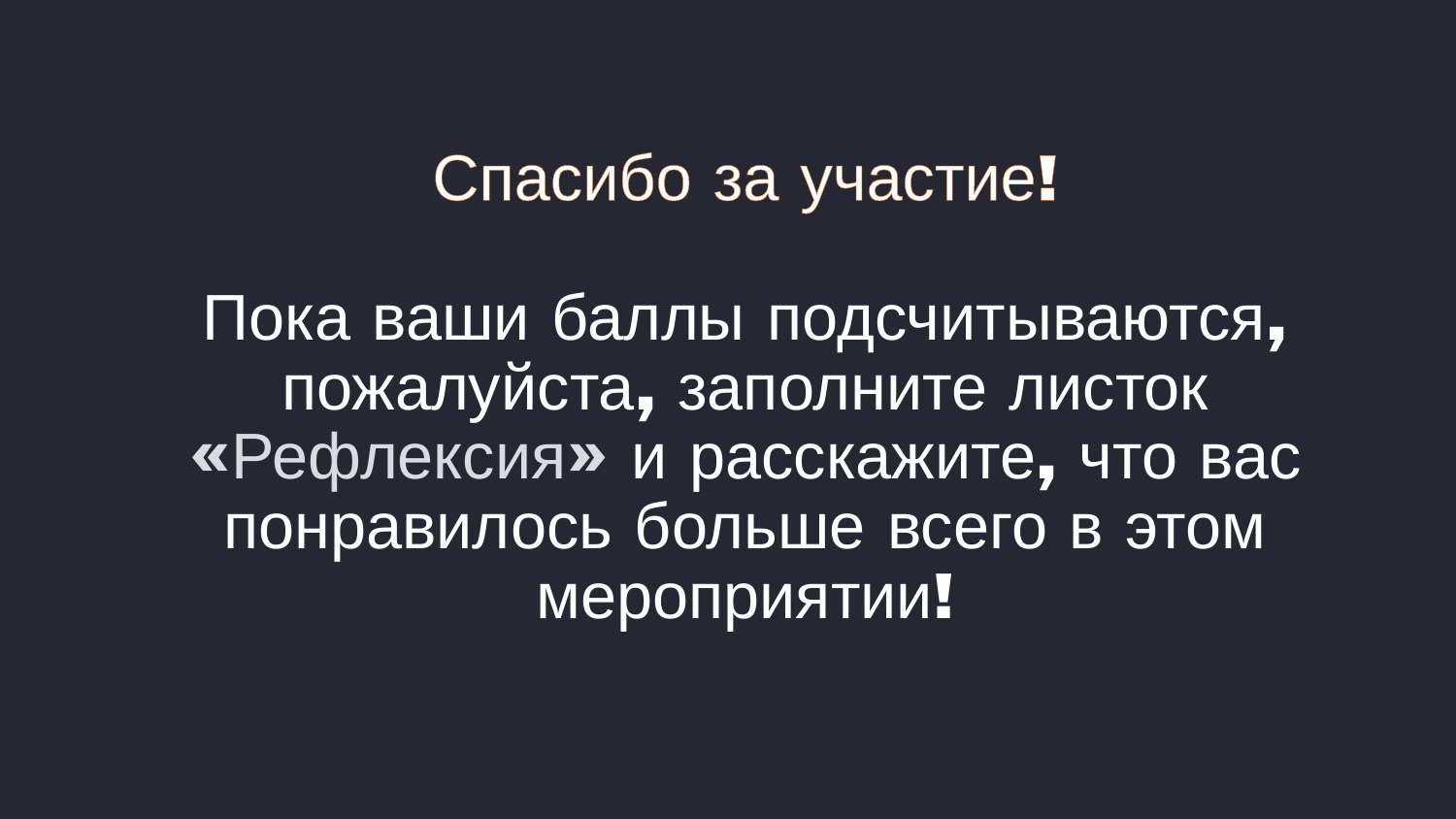

# Спасибо за участие! Пока ваши баллы подсчитываются, пожалуйста, заполните листок «Рефлексия» и расскажите, что вас понравилось больше всего в этом мероприятии!